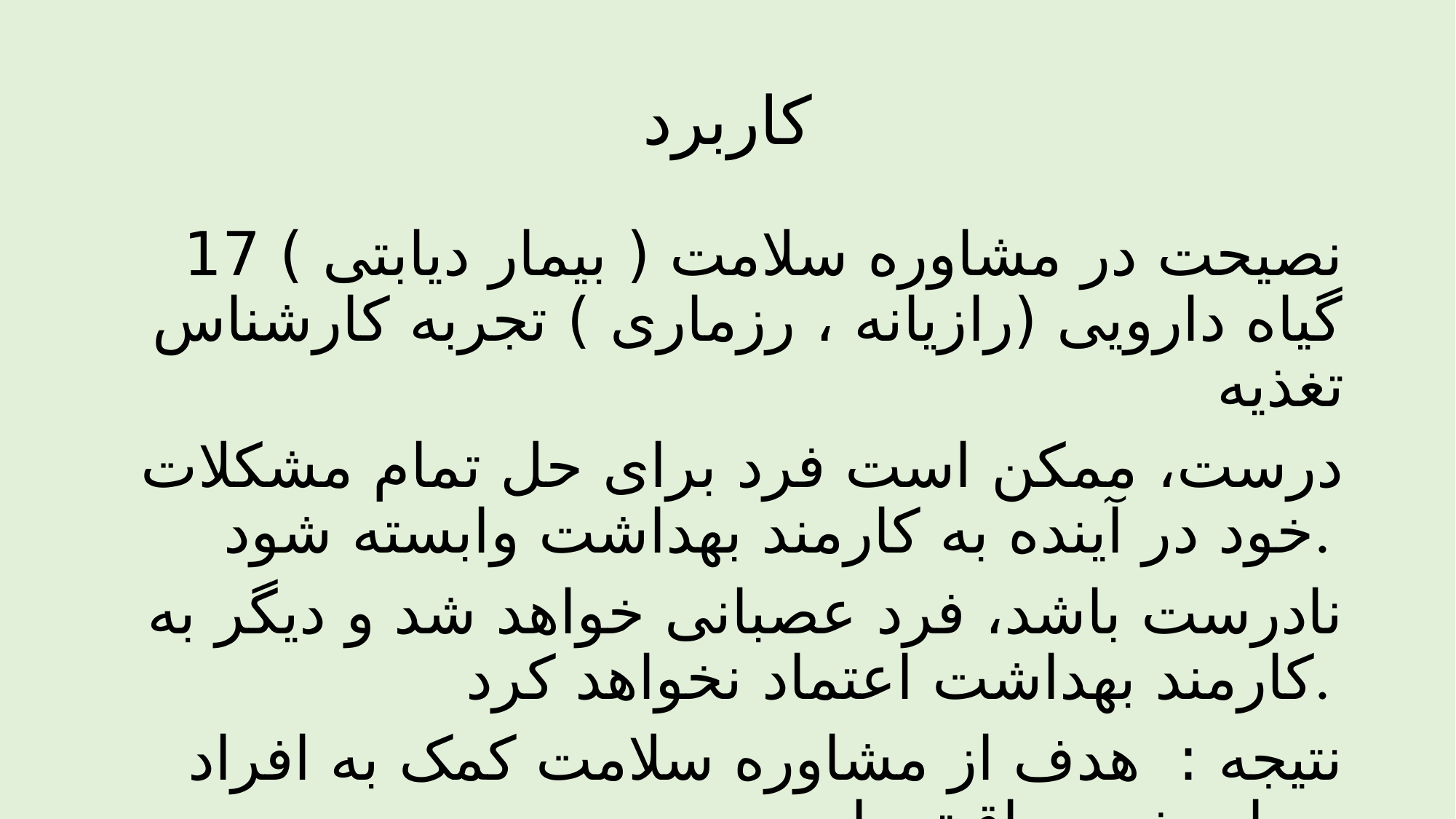

# کاربرد
نصیحت در مشاوره سلامت ( بیمار دیابتی ) 17 گیاه دارویی (رازیانه ، رزماری ) تجربه کارشناس تغذیه
درست، ممکن است فرد برای حل تمام مشکلات خود در آینده به کارمند بهداشت وابسته شود.
نادرست باشد، فرد عصبانی خواهد شد و دیگر به کارمند بهداشت اعتماد نخواهد کرد.
نتیجه :  هدف از مشاوره سلامت کمک به افراد برای خودمراقبتی است.